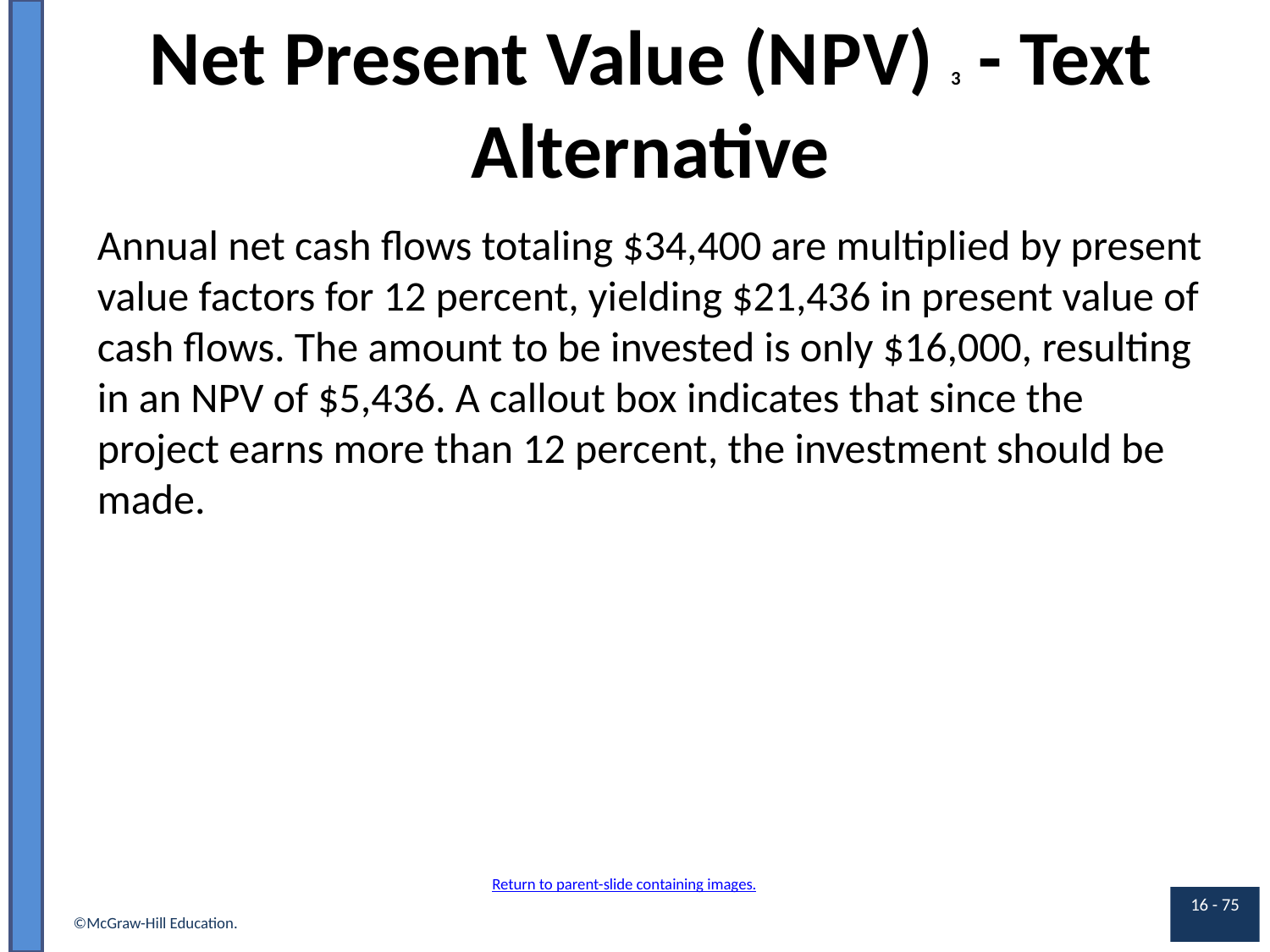

# Net Present Value (N P V) 3 - Text Alternative
Annual net cash flows totaling $34,400 are multiplied by present value factors for 12 percent, yielding $21,436 in present value of cash flows. The amount to be invested is only $16,000, resulting in an NPV of $5,436. A callout box indicates that since the project earns more than 12 percent, the investment should be made.
Return to parent-slide containing images.